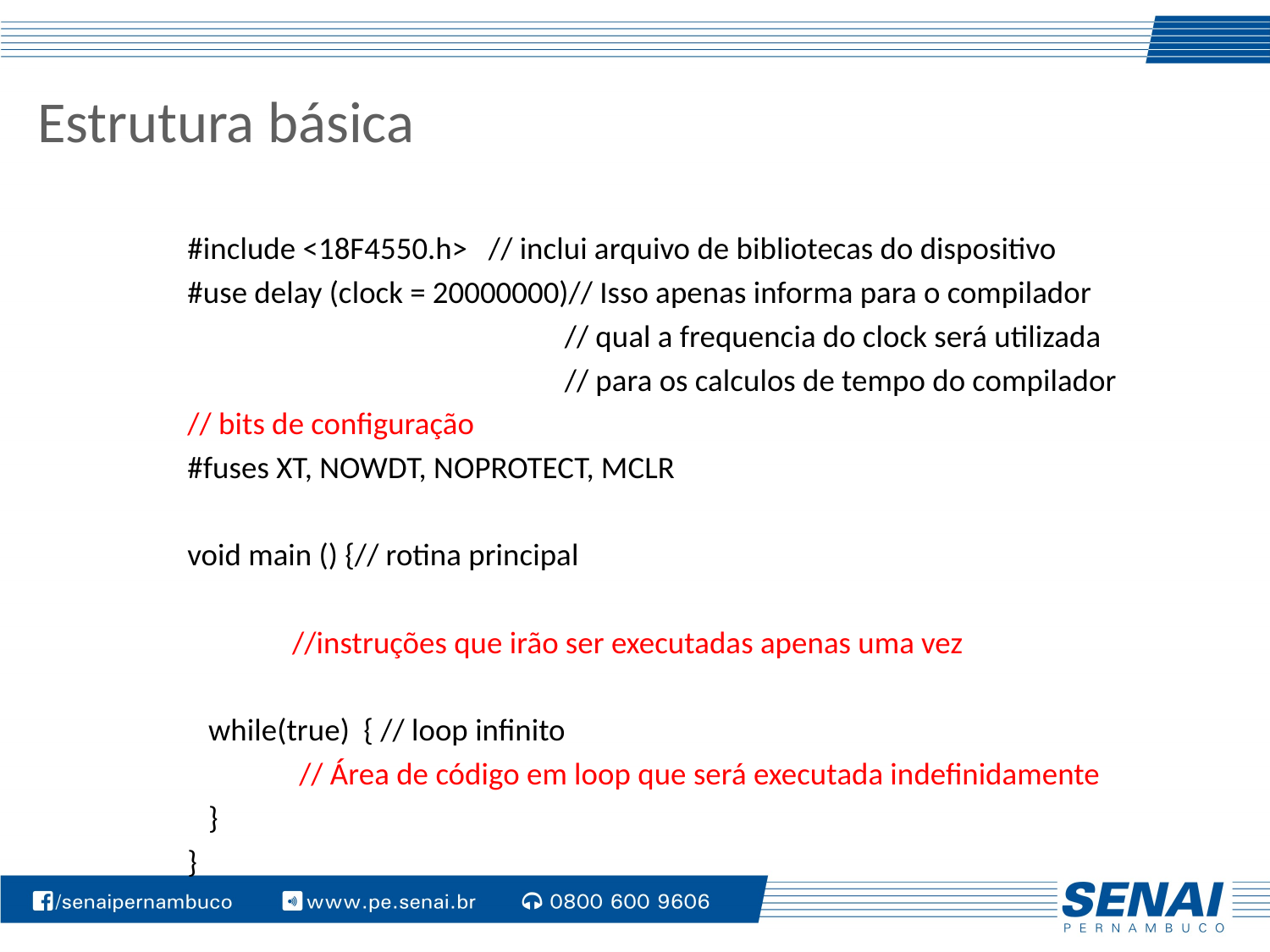

# Estrutura básica
#include <18F4550.h>   // inclui arquivo de bibliotecas do dispositivo
#use delay (clock = 20000000)// Isso apenas informa para o compilador
                                                      // qual a frequencia do clock será utilizada
                                                      // para os calculos de tempo do compilador
// bits de configuração
#fuses XT, NOWDT, NOPROTECT, MCLR

void main () {// rotina principal

               //instruções que irão ser executadas apenas uma vez

   while(true)  { // loop infinito
                // Área de código em loop que será executada indefinidamente
   }
}